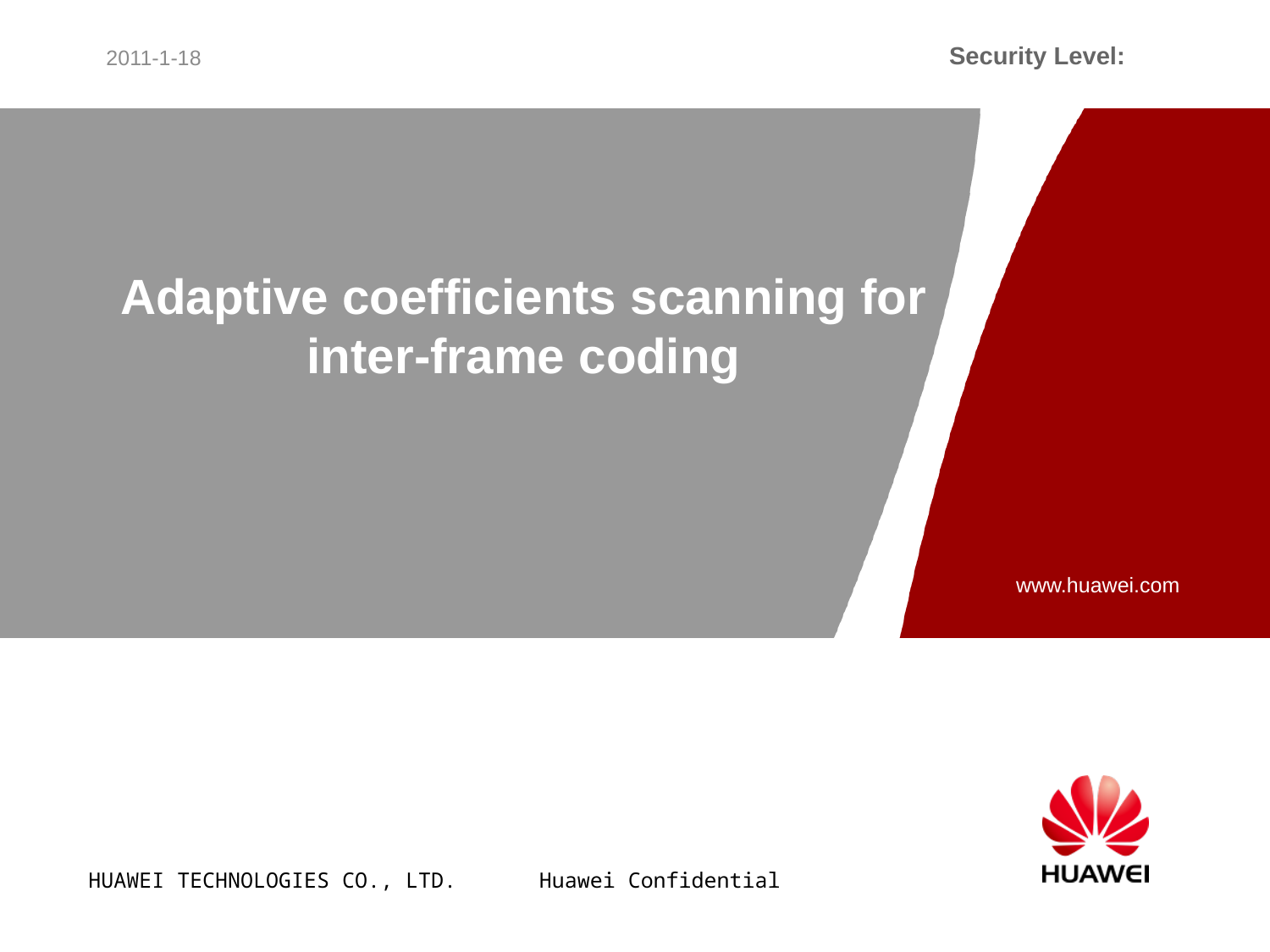

# Adaptive coefficients scanning for inter-frame coding